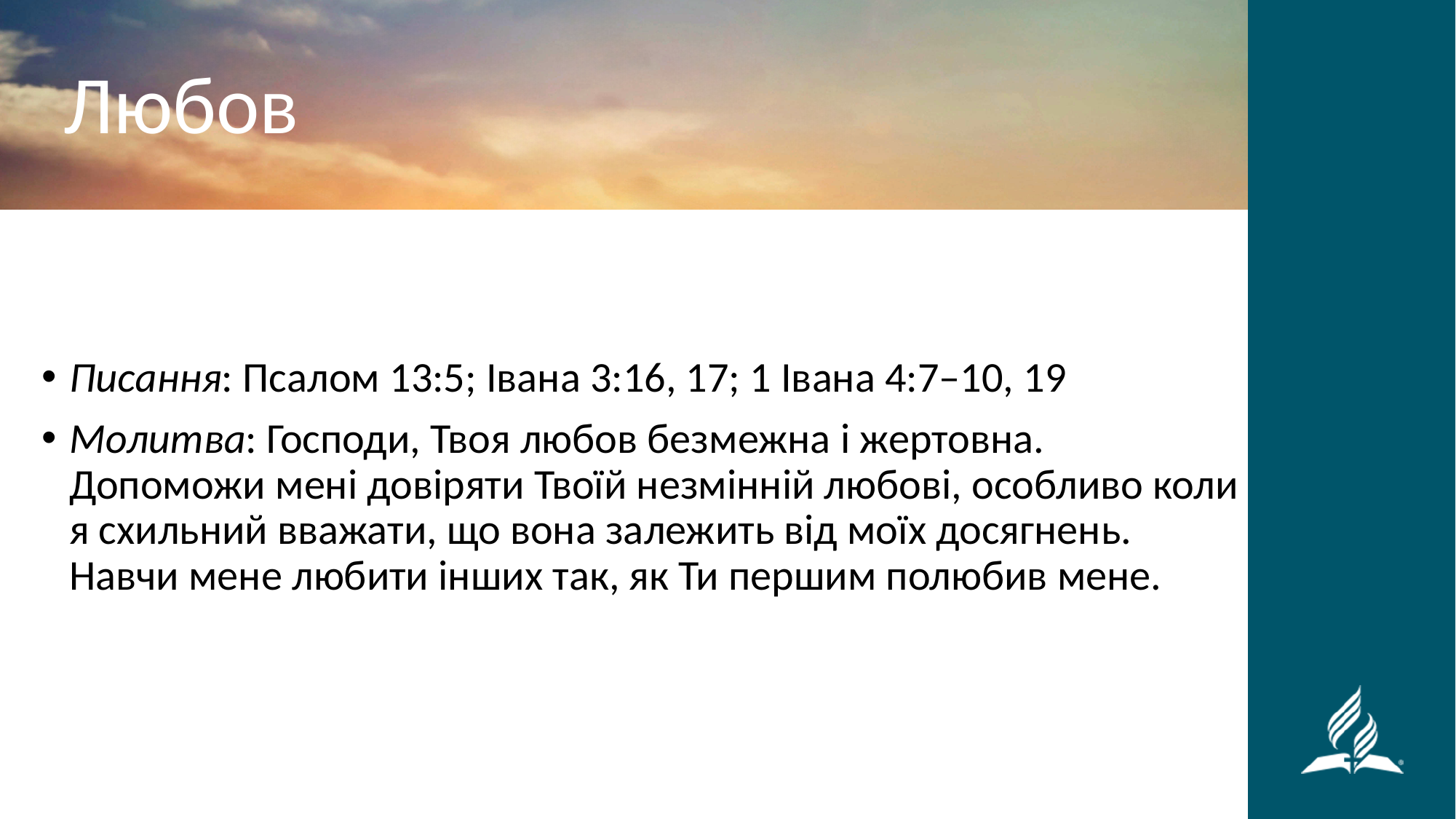

Любов

Писання: Псалом 13:5; Івана 3:16, 17; 1 Івана 4:7–10, 19
Молитва: Господи, Твоя любов безмежна і жертовна. Допоможи мені довіряти Твоїй незмінній любові, особливо коли я схильний вважати, що вона залежить від моїх досягнень. Навчи мене любити інших так, як Ти першим полюбив мене.